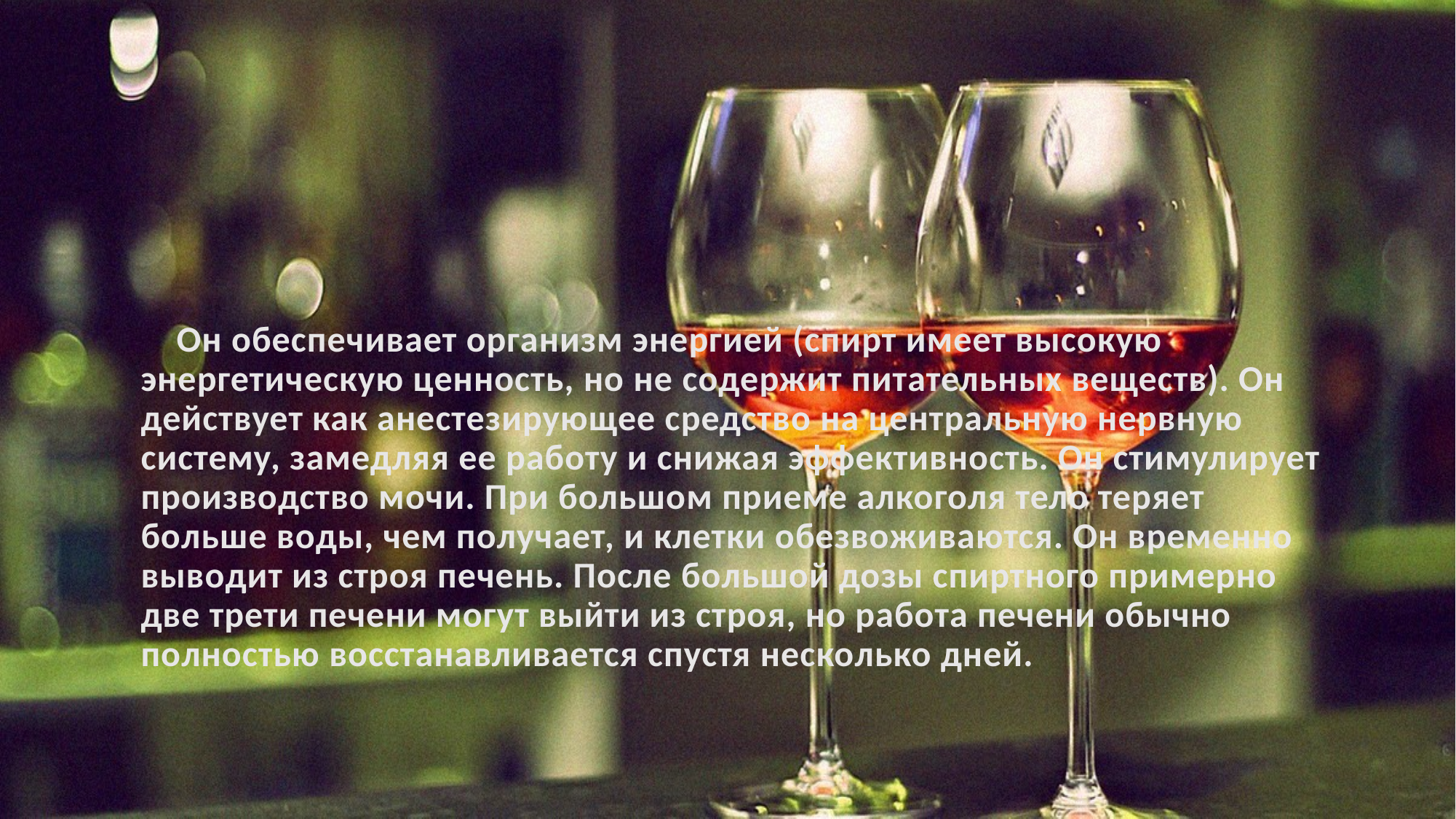

Он обеспечивает организм энергией (спирт имеет высокую энергетическую ценность, но не содержит питательных веществ). Он действует как анестезирующее средство на центральную нервную систему, замедляя ее работу и снижая эффективность. Он стимулирует производство мочи. При большом приеме алкоголя тело теряет больше воды, чем получает, и клетки обезвоживаются. Он временно выводит из строя печень. После большой дозы спиртного примерно две трети печени могут выйти из строя, но работа печени обычно полностью восстанавливается спустя несколько дней.